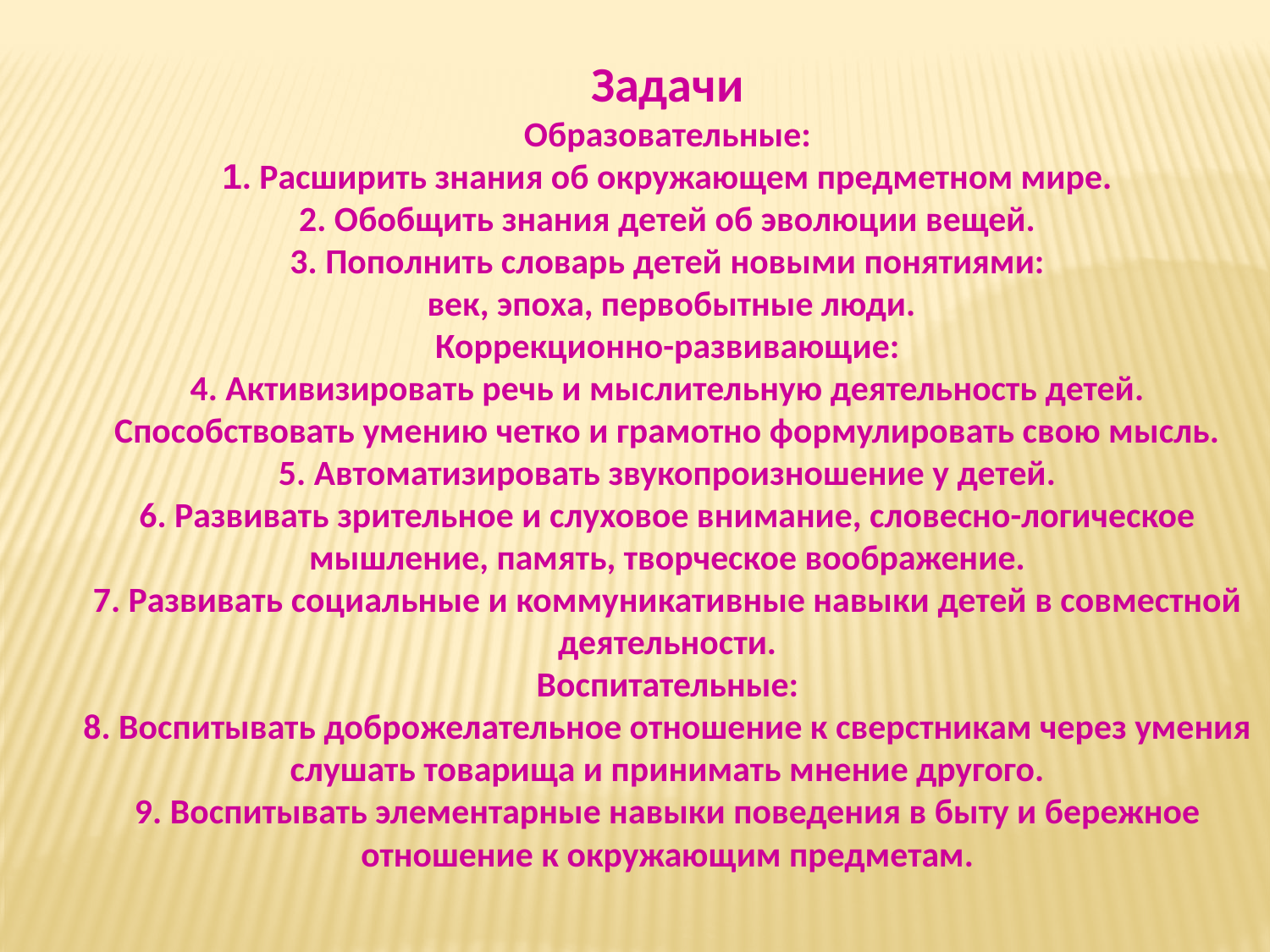

Задачи
Образовательные:
1. Расширить знания об окружающем предметном мире.
2. Обобщить знания детей об эволюции вещей.
3. Пополнить словарь детей новыми понятиями:
 век, эпоха, первобытные люди.
Коррекционно-развивающие:
4. Активизировать речь и мыслительную деятельность детей. Способствовать умению четко и грамотно формулировать свою мысль.
5. Автоматизировать звукопроизношение у детей.
6. Развивать зрительное и слуховое внимание, словесно-логическое мышление, память, творческое воображение.
7. Развивать социальные и коммуникативные навыки детей в совместной деятельности.
Воспитательные:
8. Воспитывать доброжелательное отношение к сверстникам через умения слушать товарища и принимать мнение другого.
9. Воспитывать элементарные навыки поведения в быту и бережное отношение к окружающим предметам.